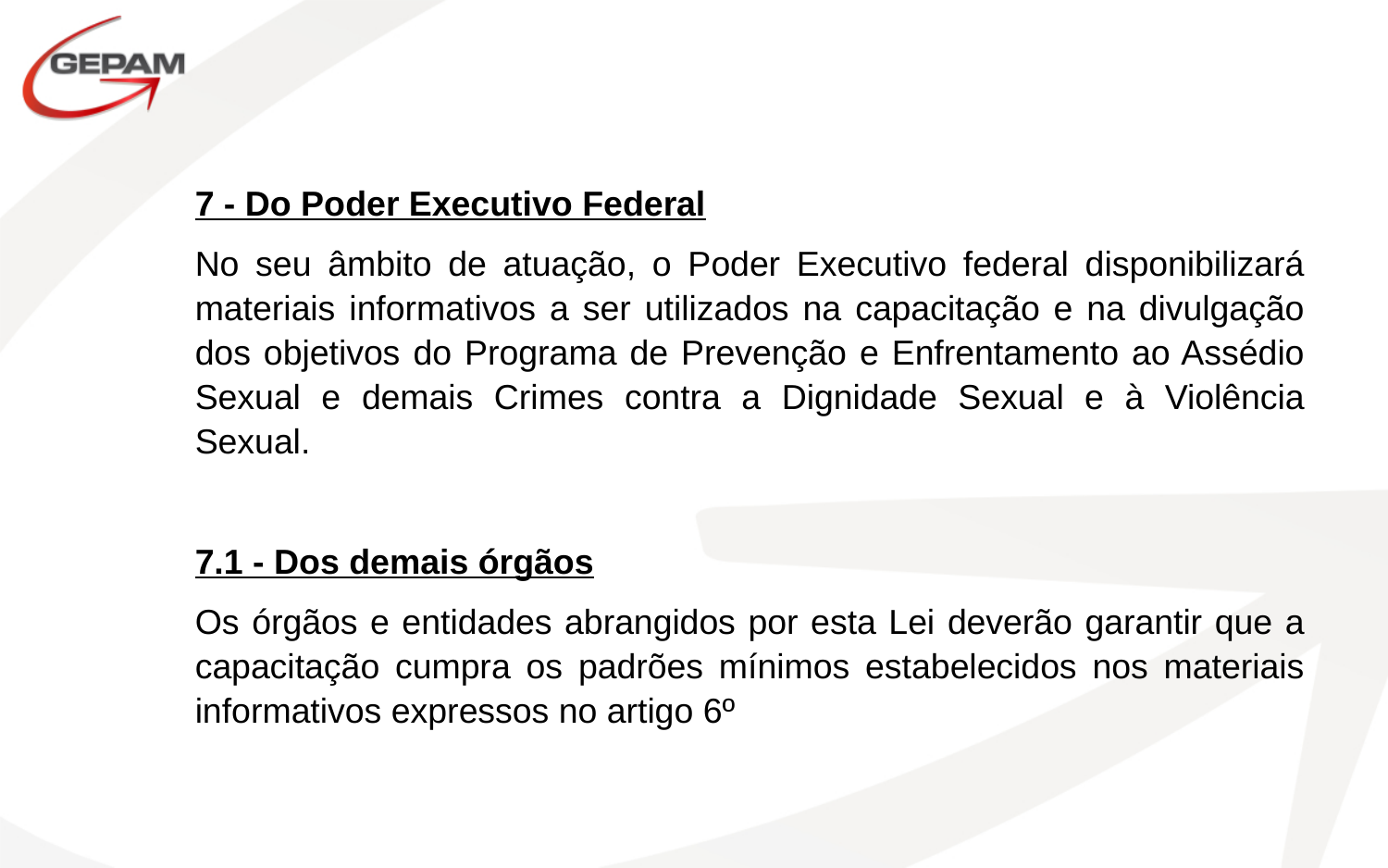

7 - Do Poder Executivo Federal
No seu âmbito de atuação, o Poder Executivo federal disponibilizará materiais informativos a ser utilizados na capacitação e na divulgação dos objetivos do Programa de Prevenção e Enfrentamento ao Assédio Sexual e demais Crimes contra a Dignidade Sexual e à Violência Sexual.

7.1 - Dos demais órgãos
Os órgãos e entidades abrangidos por esta Lei deverão garantir que a capacitação cumpra os padrões mínimos estabelecidos nos materiais informativos expressos no artigo 6º